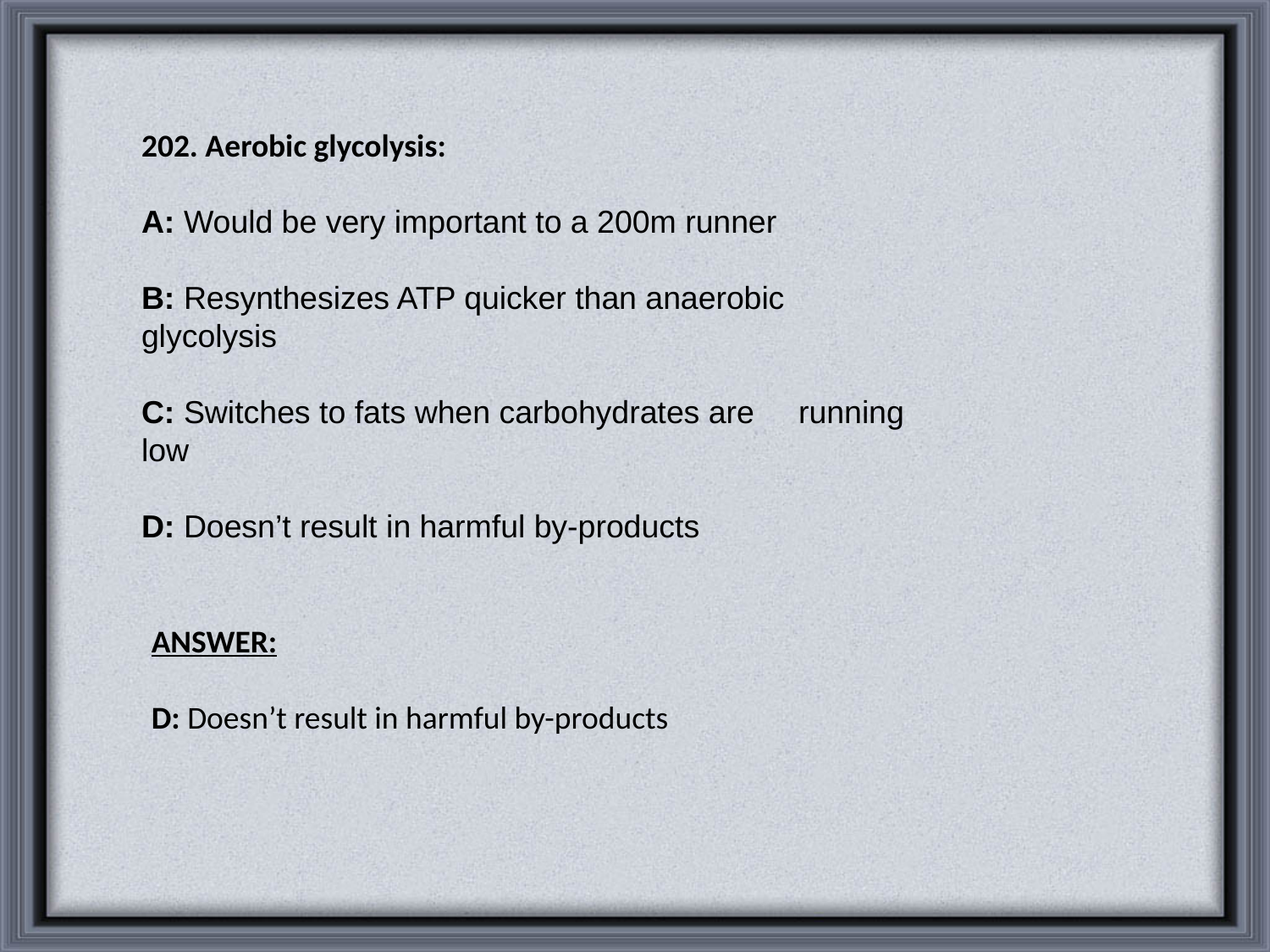

202. Aerobic glycolysis:

A: Would be very important to a 200m runner

B: Resynthesizes ATP quicker than anaerobic glycolysis

C: Switches to fats when carbohydrates are     running low

D: Doesn’t result in harmful by-products

ANSWER:

D: Doesn’t result in harmful by-products